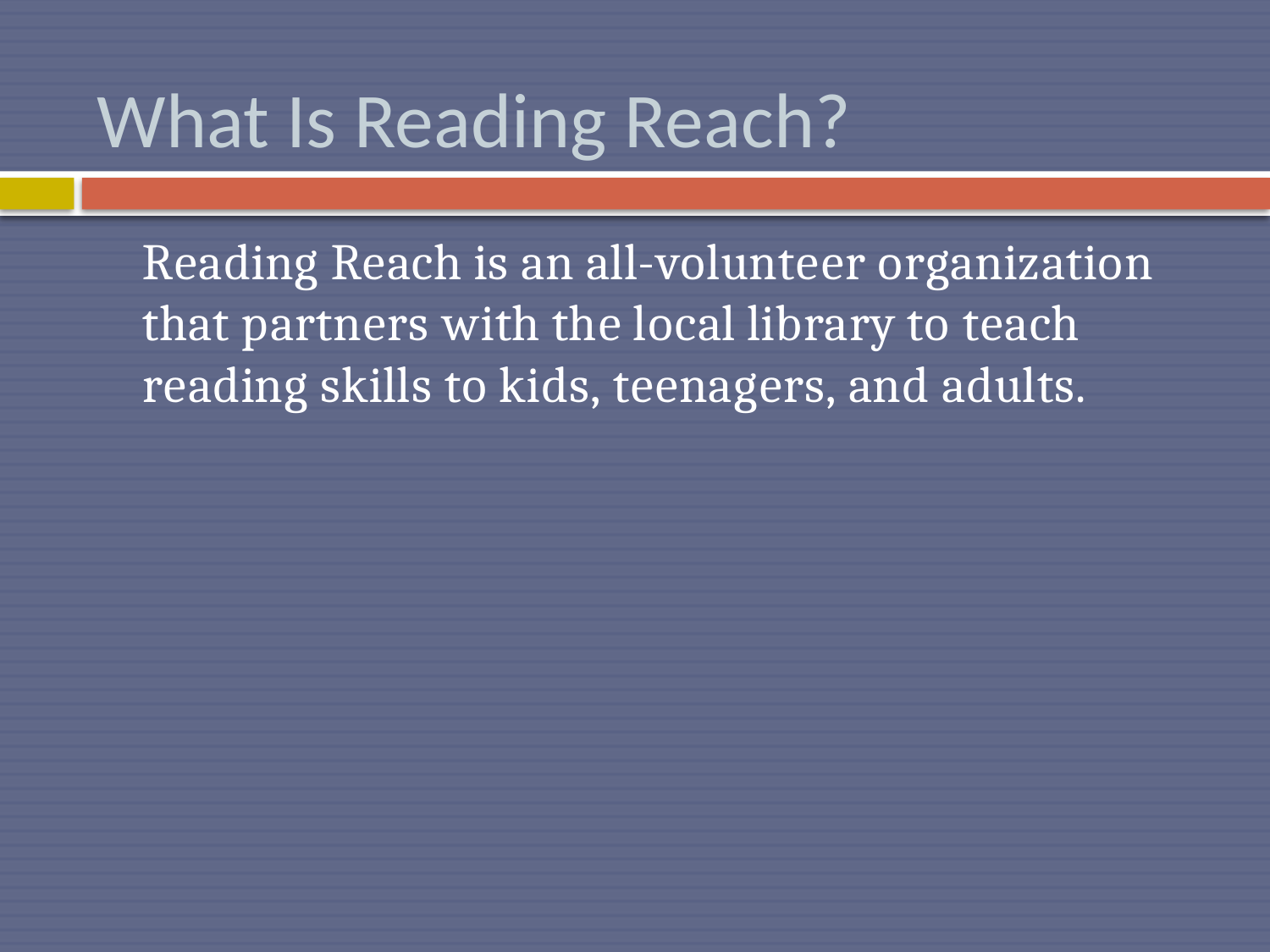

# What Is Reading Reach?
	Reading Reach is an all-volunteer organization that partners with the local library to teach reading skills to kids, teenagers, and adults.